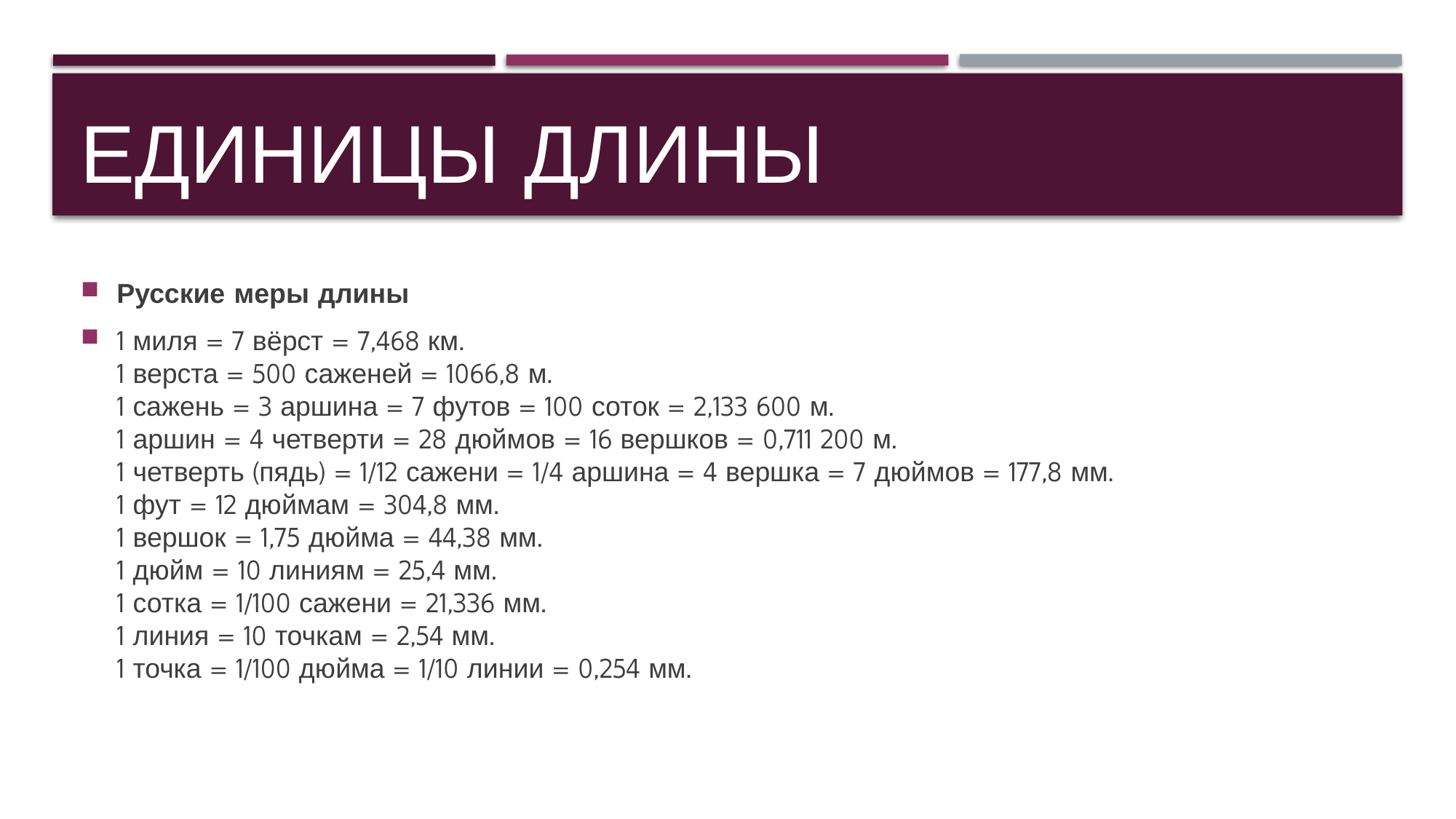

# Единицы длины
Русские меры длины
1 миля = 7 вёрст = 7,468 км.
1 верста = 500 саженей = 1066,8 м.
1 сажень = 3 аршина = 7 футов = 100 соток = 2,133 600 м.
1 аршин = 4 четверти = 28 дюймов = 16 вершков = 0,711 200 м.
1 четверть (пядь) = 1/12 сажени = 1/4 аршина = 4 вершка = 7 дюймов = 177,8 мм.
1 фут = 12 дюймам = 304,8 мм.
1 вершок = 1,75 дюйма = 44,38 мм.
1 дюйм = 10 линиям = 25,4 мм.
1 сотка = 1/100 сажени = 21,336 мм.
1 линия = 10 точкам = 2,54 мм.
1 точка = 1/100 дюйма = 1/10 линии = 0,254 мм.